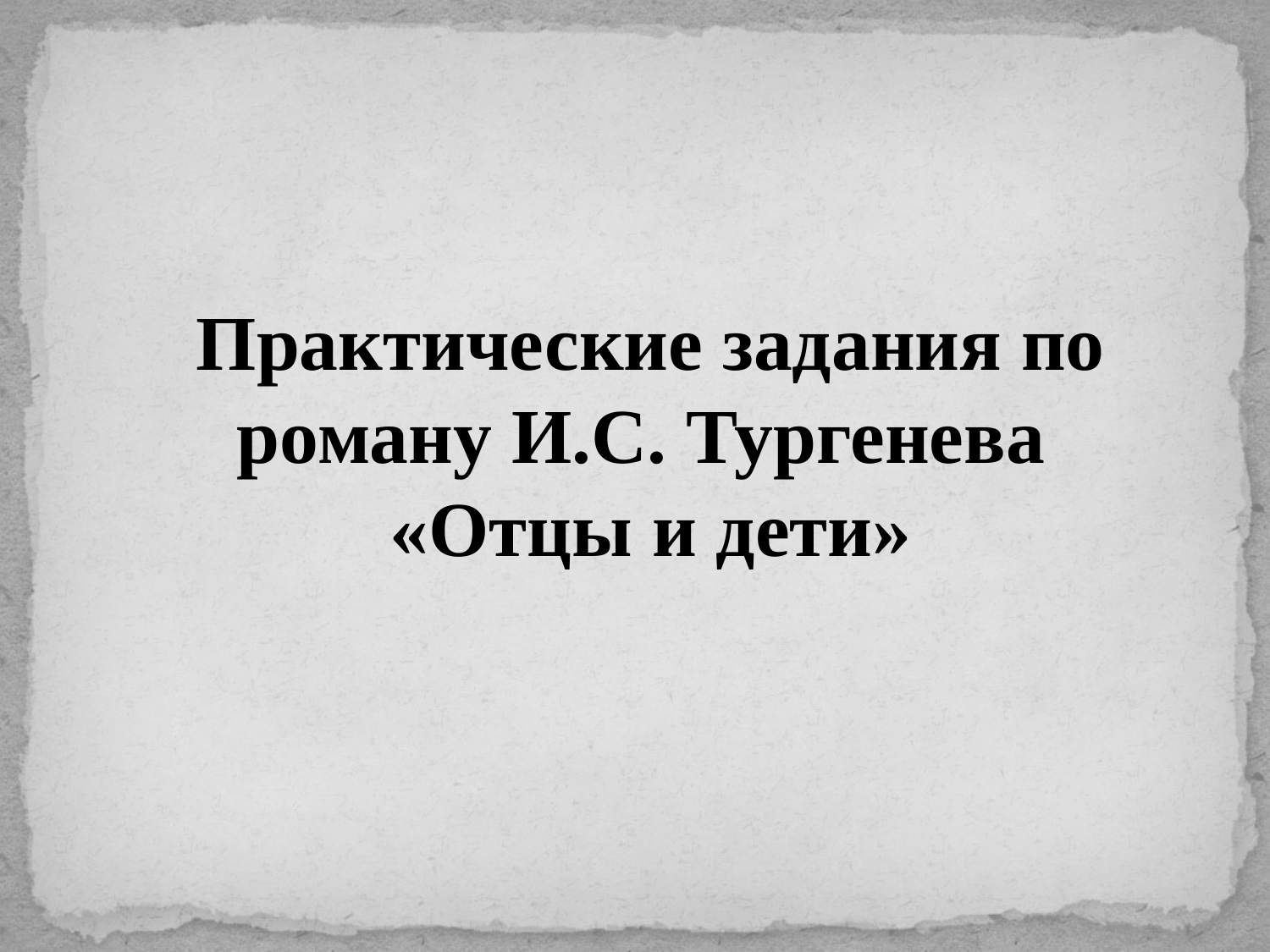

Практические задания по роману И.С. Тургенева
«Отцы и дети»